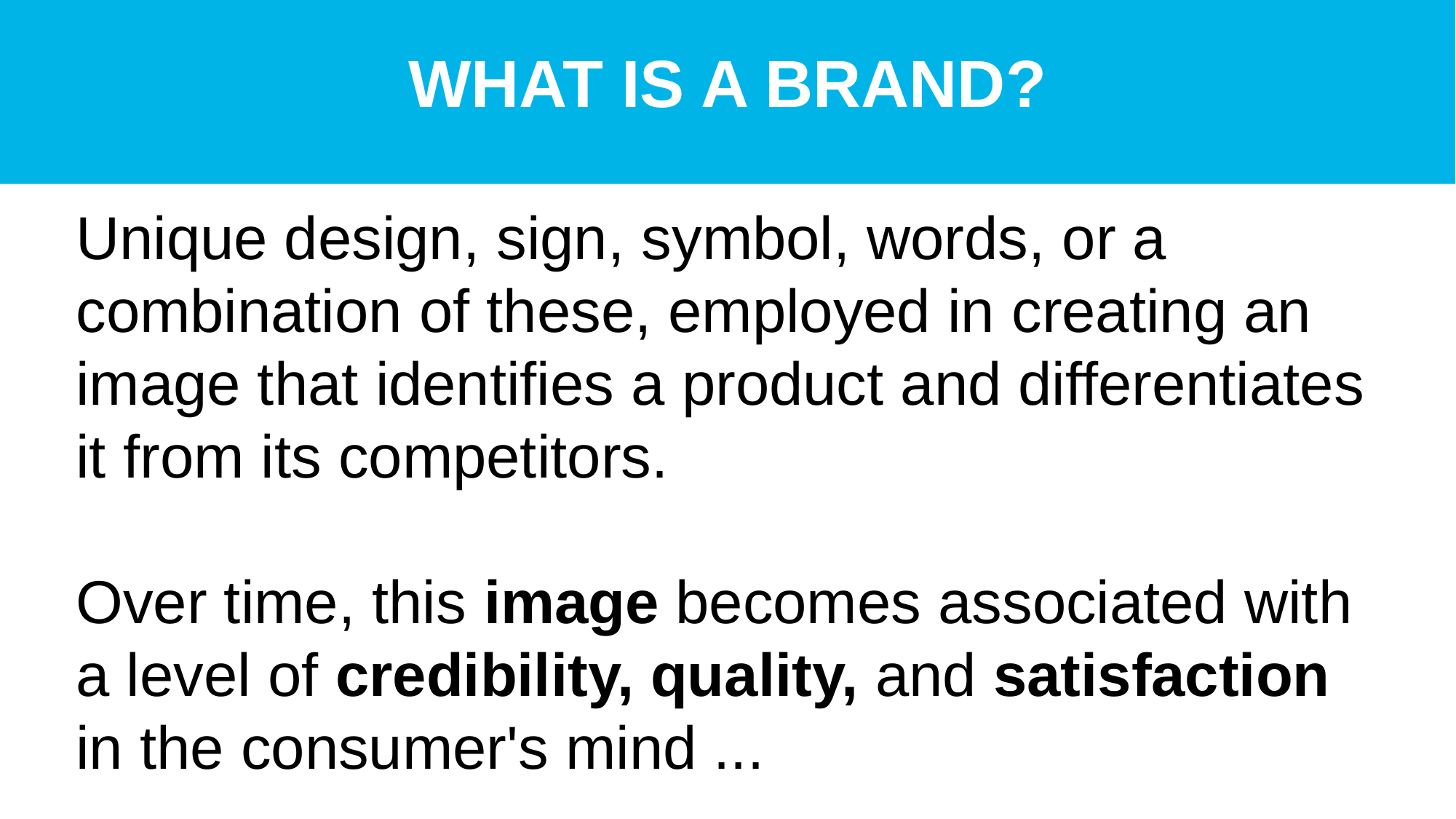

WHAT IS A BRAND?
Unique design, sign, symbol, words, or a combination of these, employed in creating an image that identifies a product and differentiates it from its competitors.

Over time, this image becomes associated with a level of credibility, quality, and satisfaction in the consumer's mind ...